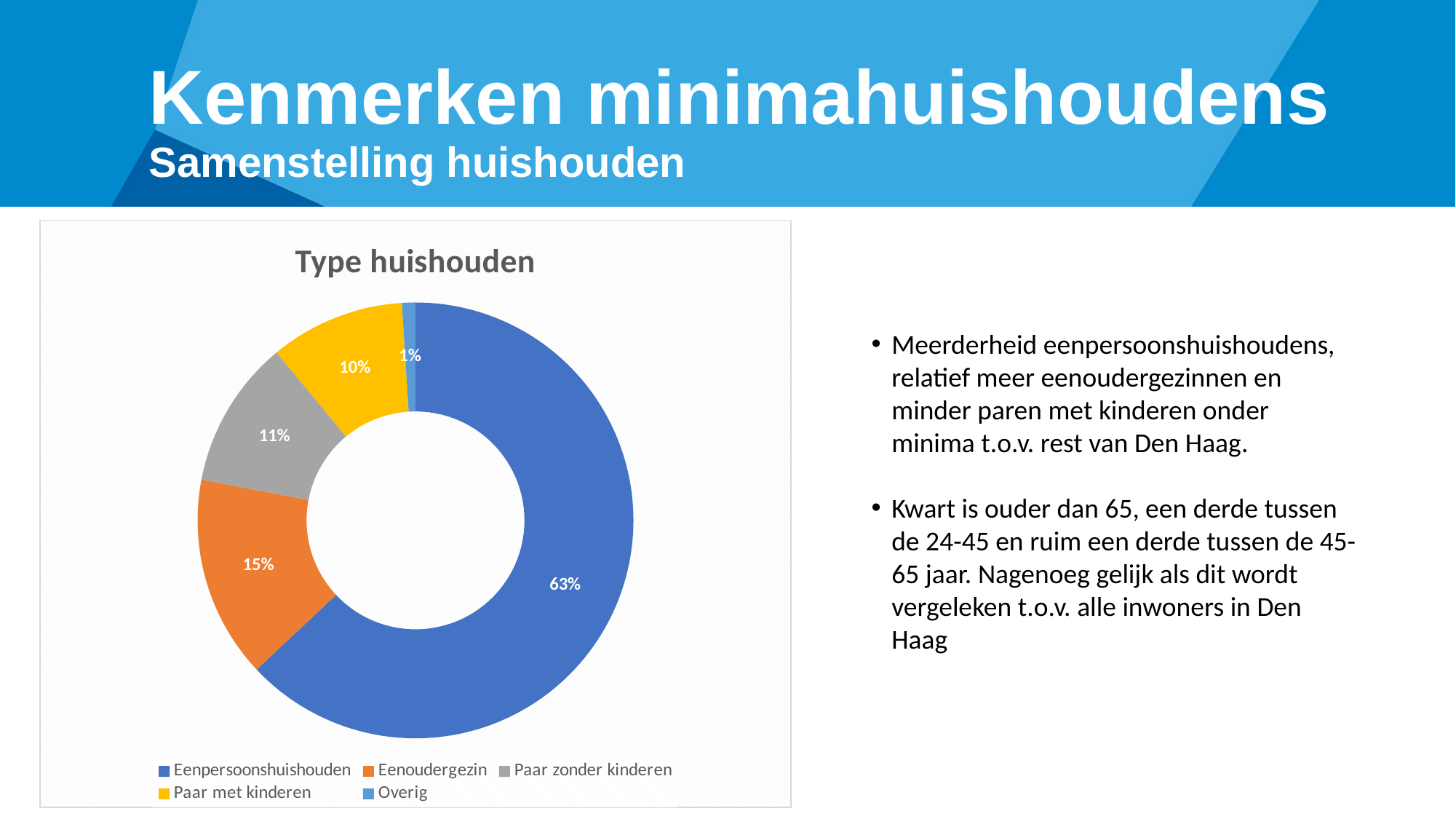

# Kenmerken minimahuishoudens Samenstelling huishouden

### Chart:

| Category | Type huishouden |
|---|---|
| Eenpersoonshuishouden | 63.0 |
| Eenoudergezin | 15.0 |
| Paar zonder kinderen | 11.0 |
| Paar met kinderen | 10.0 |
| Overig | 1.0 |
Meerderheid eenpersoonshuishoudens, relatief meer eenoudergezinnen en minder paren met kinderen onder minima t.o.v. rest van Den Haag.

Kwart is ouder dan 65, een derde tussen de 24-45 en ruim een derde tussen de 45-65 jaar. Nagenoeg gelijk als dit wordt vergeleken t.o.v. alle inwoners in Den Haag